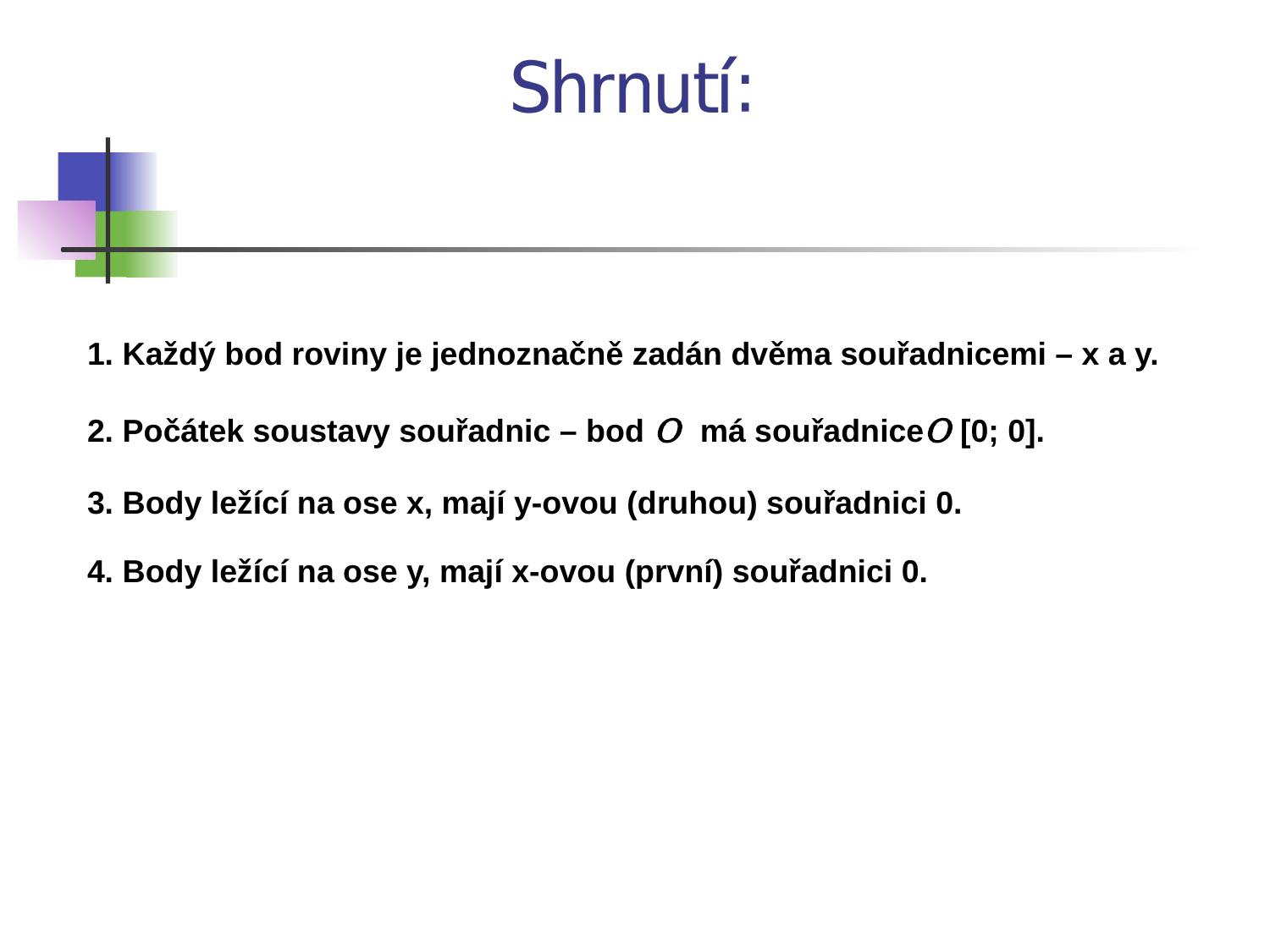

Shrnutí:
1. Každý bod roviny je jednoznačně zadán dvěma souřadnicemi – x a y.
2. Počátek soustavy souřadnic – bod O  má souřadniceO [0; 0].
3. Body ležící na ose x, mají y-ovou (druhou) souřadnici 0.
4. Body ležící na ose y, mají x-ovou (první) souřadnici 0.